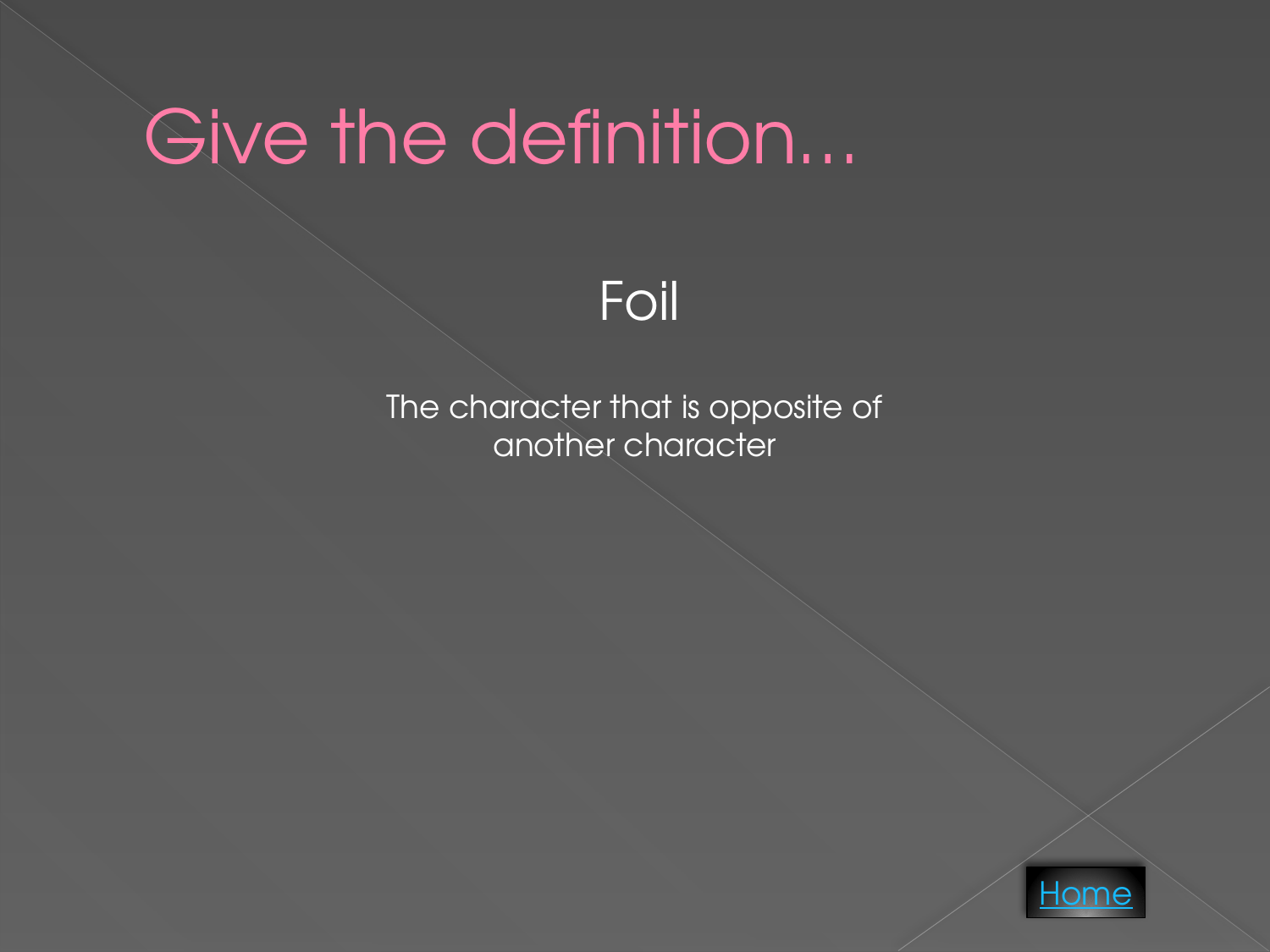

# Give the definition…
Foil
The character that is opposite of another character
Home